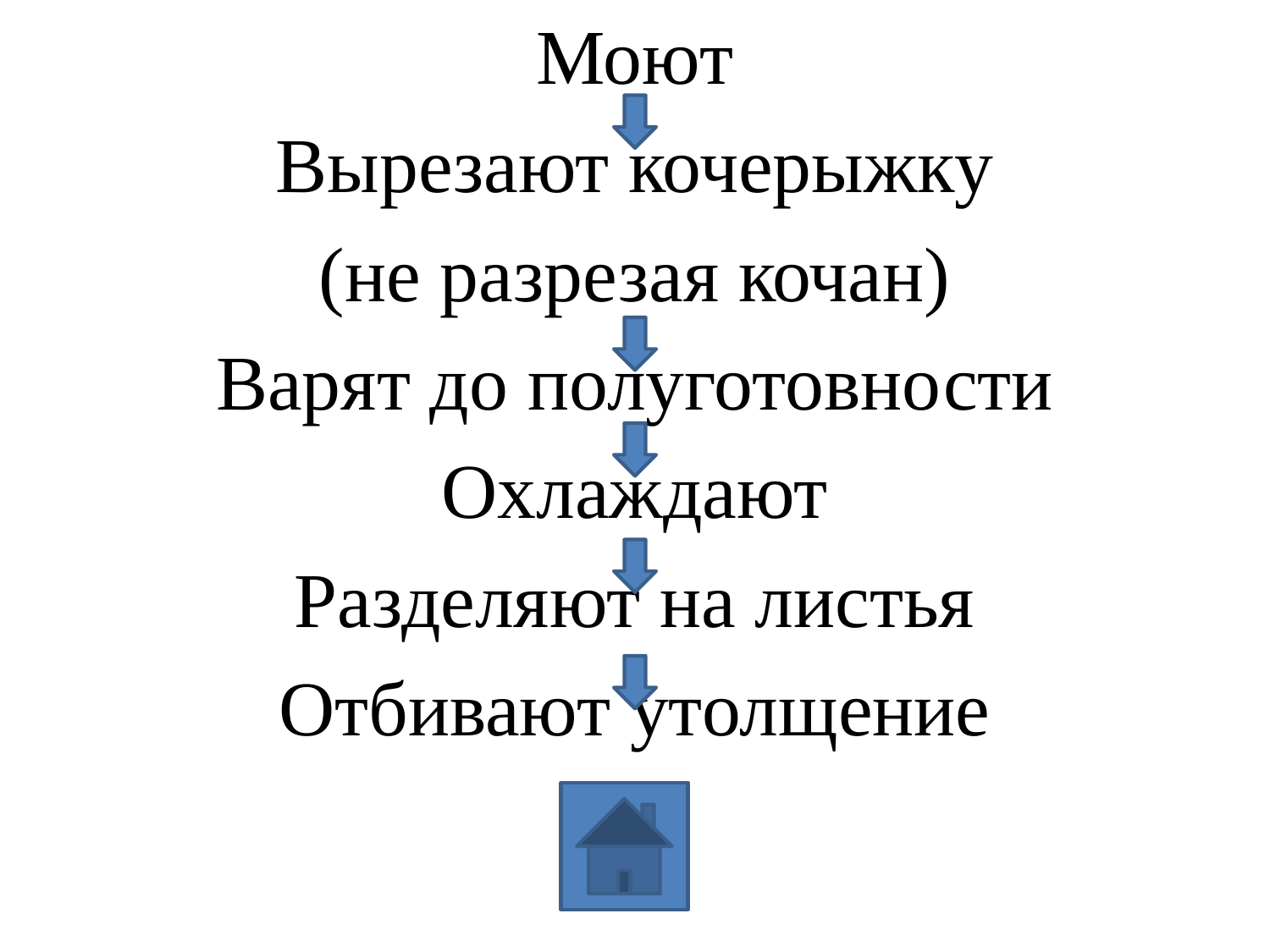

Моют
Вырезают кочерыжку
(не разрезая кочан)
Варят до полуготовности
Охлаждают
Разделяют на листья
Отбивают утолщение